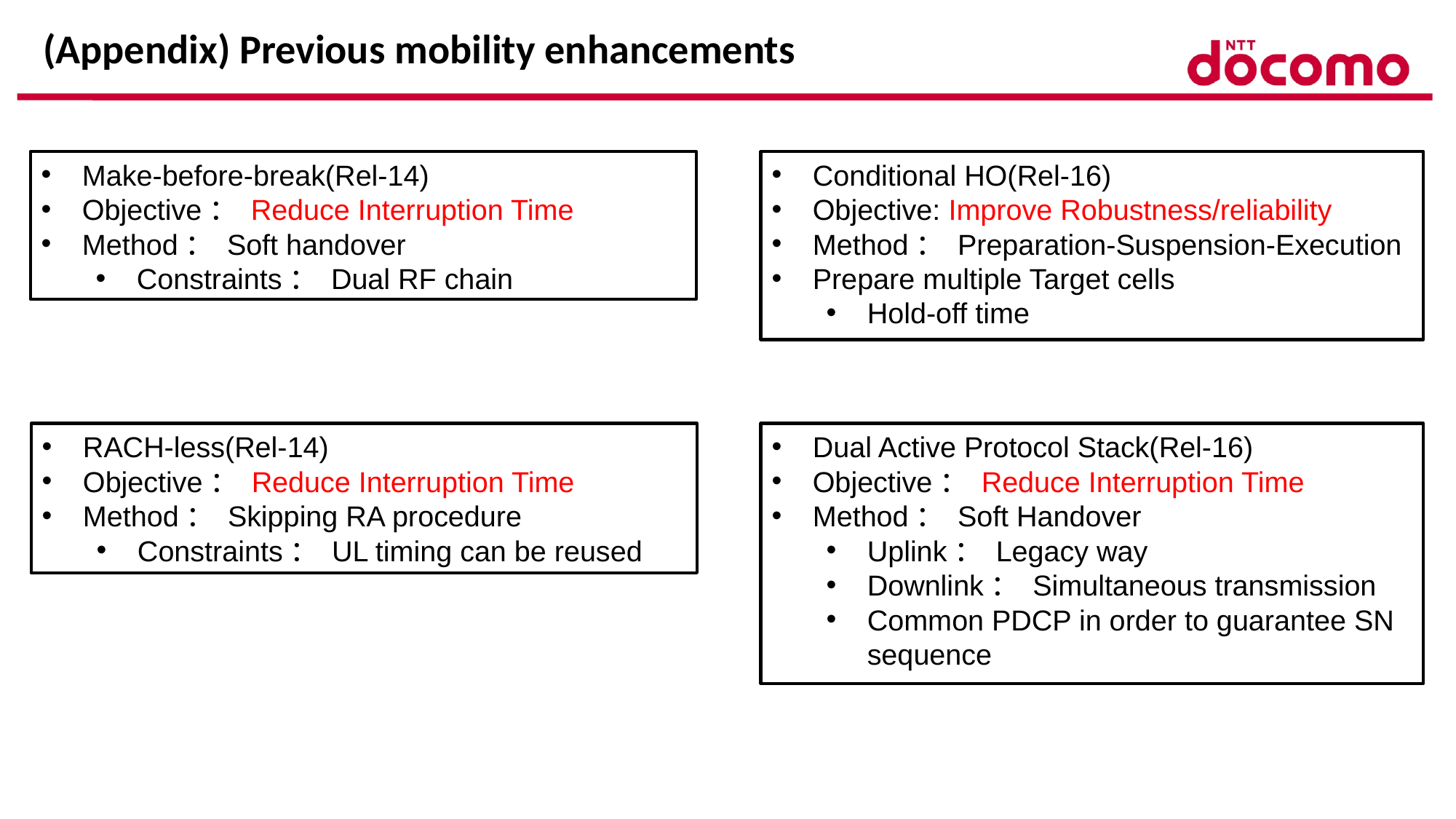

# (Appendix) Previous mobility enhancements
Make-before-break(Rel-14)
Objective： Reduce Interruption Time
Method： Soft handover
Constraints： Dual RF chain
Conditional HO(Rel-16)
Objective: Improve Robustness/reliability
Method： Preparation-Suspension-Execution
Prepare multiple Target cells
Hold-off time
RACH-less(Rel-14)
Objective： Reduce Interruption Time
Method： Skipping RA procedure
Constraints： UL timing can be reused
Dual Active Protocol Stack(Rel-16)
Objective： Reduce Interruption Time
Method： Soft Handover
Uplink： Legacy way
Downlink： Simultaneous transmission
Common PDCP in order to guarantee SN sequence